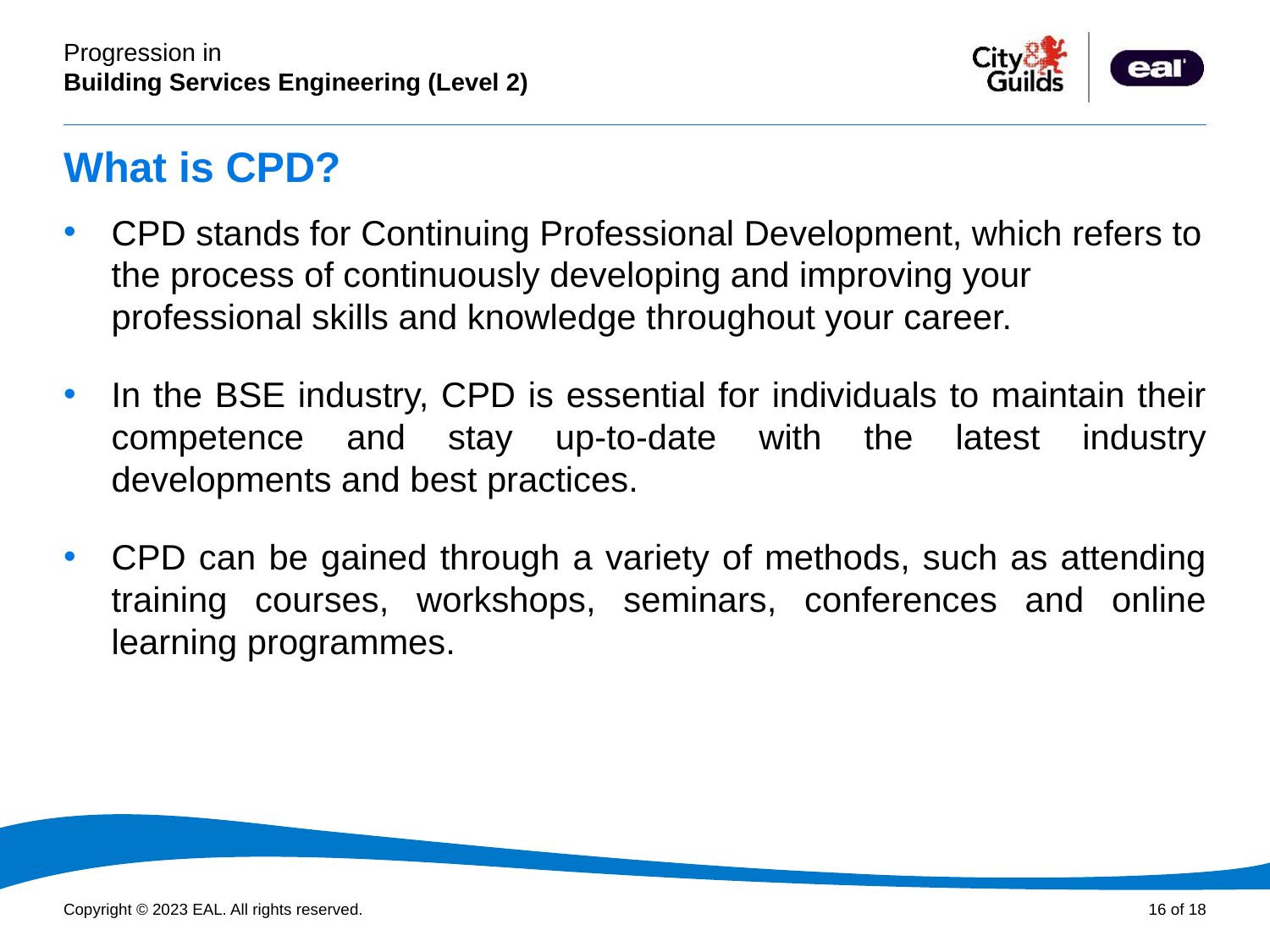

CPD stands for Continuing Professional Development, which refers to the process of continuously developing and improving your professional skills and knowledge throughout your career.
In the BSE industry, CPD is essential for individuals to maintain their competence and stay up-to-date with the latest industry developments and best practices.
CPD can be gained through a variety of methods, such as attending training courses, workshops, seminars, conferences and online learning programmes.
# What is CPD?